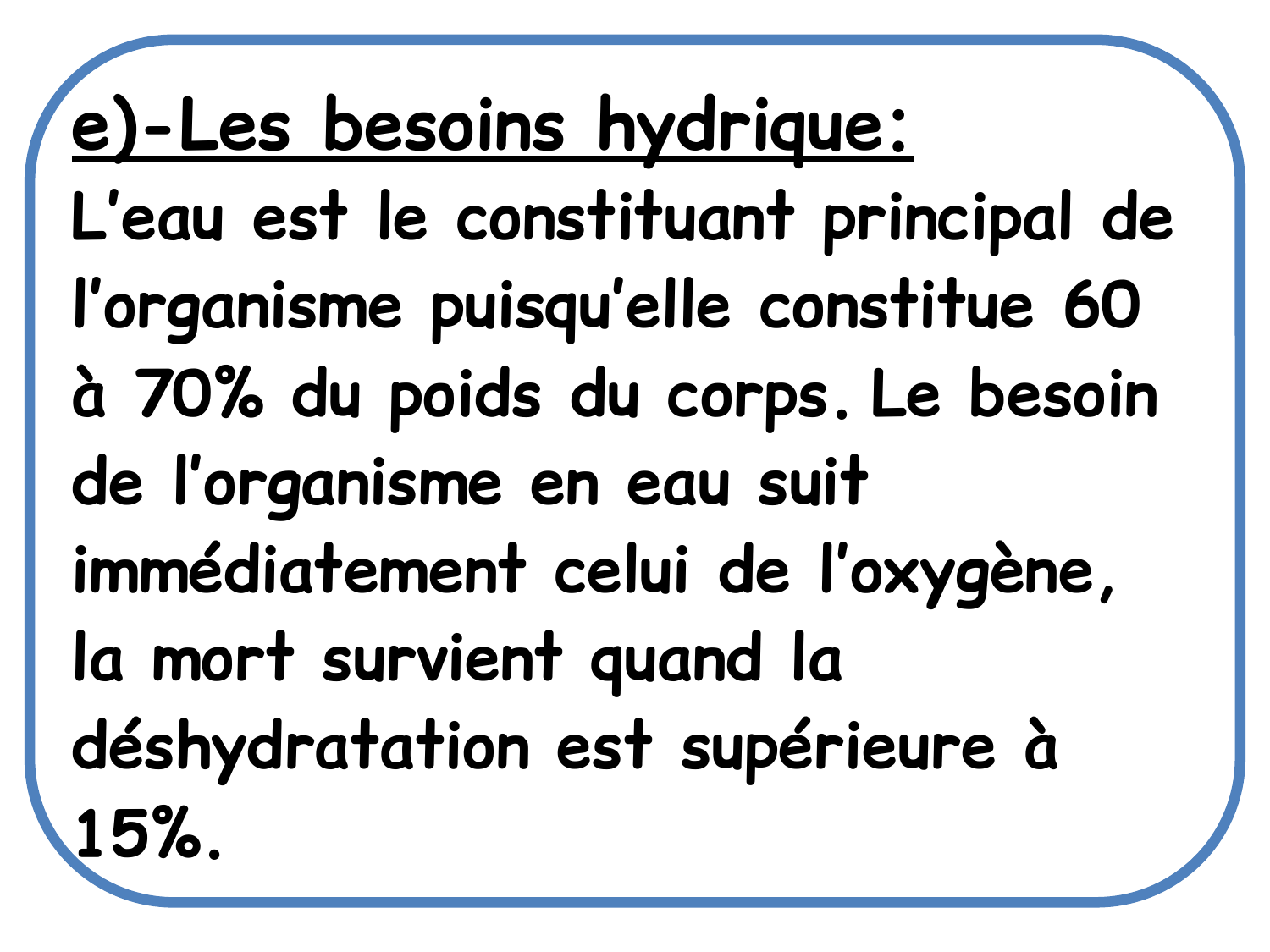

e)-Les besoins hydrique:
L’eau est le constituant principal de l’organisme puisqu’elle constitue 60 à 70% du poids du corps. Le besoin de l’organisme en eau suit immédiatement celui de l’oxygène, la mort survient quand la déshydratation est supérieure à 15%.